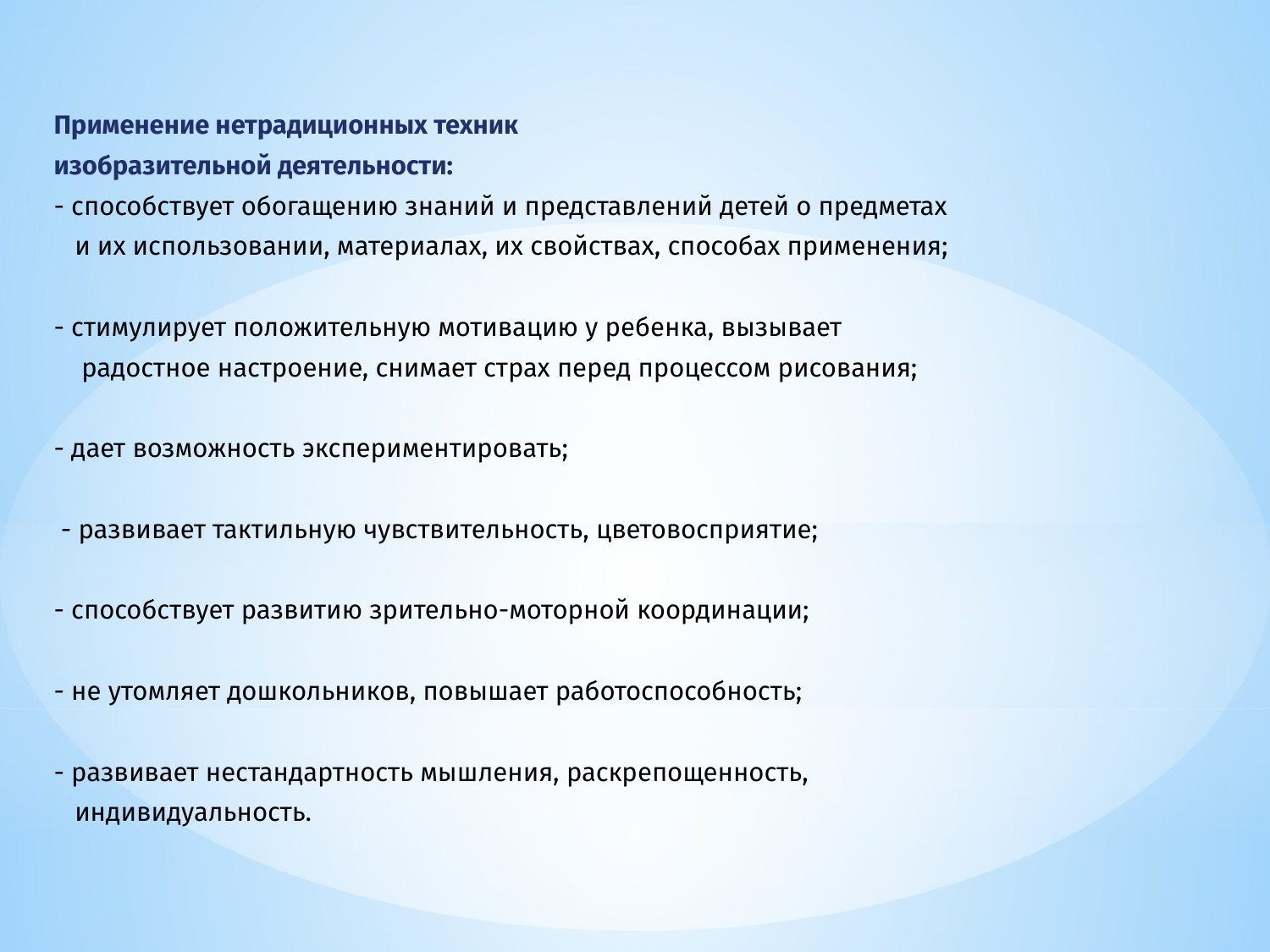

Применение нетрадиционных техник
изобразительной деятельности:
- способствует обогащению знаний и представлений детей о предметах
   и их использовании, материалах, их свойствах, способах применения;

- стимулирует положительную мотивацию у ребенка, вызывает
    радостное настроение, снимает страх перед процессом рисования;

- дает возможность экспериментировать;

 - развивает тактильную чувствительность, цветовосприятие;

- способствует развитию зрительно-моторной координации;

- не утомляет дошкольников, повышает работоспособность;

- развивает нестандартность мышления, раскрепощенность,
   индивидуальность.